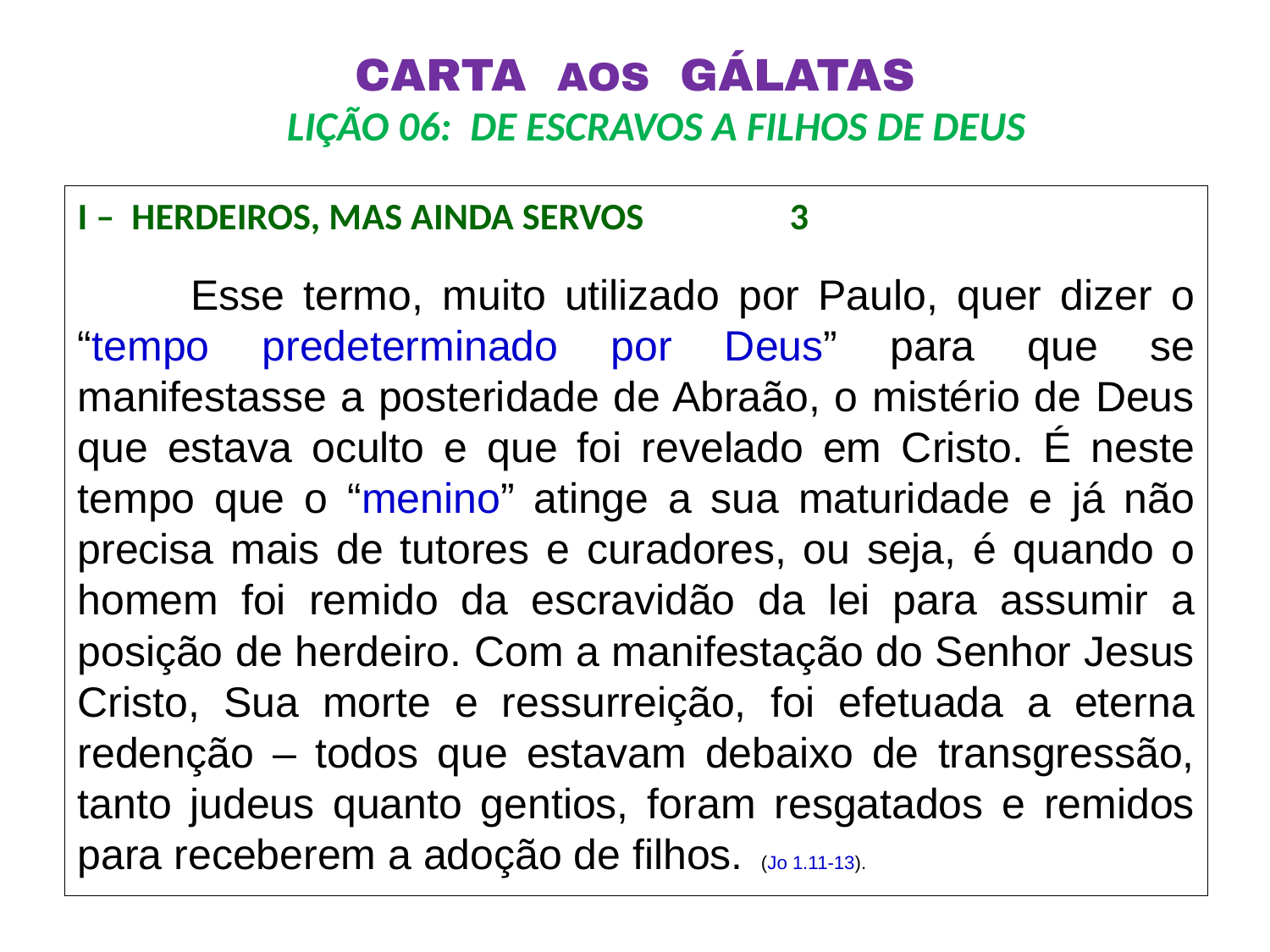

# CARTA  AOS  GÁLATAS LIÇÃO 06:  DE ESCRAVOS A FILHOS DE DEUS
I –  HERDEIROS, MAS AINDA SERVOS			    3

	Esse termo, muito utilizado por Paulo, quer dizer o “tempo predeterminado por Deus” para que se manifestasse a posteridade de Abraão, o mistério de Deus que estava oculto e que foi revelado em Cristo. É neste tempo que o “menino” atinge a sua maturidade e já não precisa mais de tutores e curadores, ou seja, é quando o homem foi remido da escravidão da lei para assumir a posição de herdeiro. Com a manifestação do Senhor Jesus Cristo, Sua morte e ressurreição, foi efetuada a eterna redenção – todos que estavam debaixo de transgressão, tanto judeus quanto gentios, foram resgatados e remidos para receberem a adoção de filhos.		 (Jo 1.11-13).